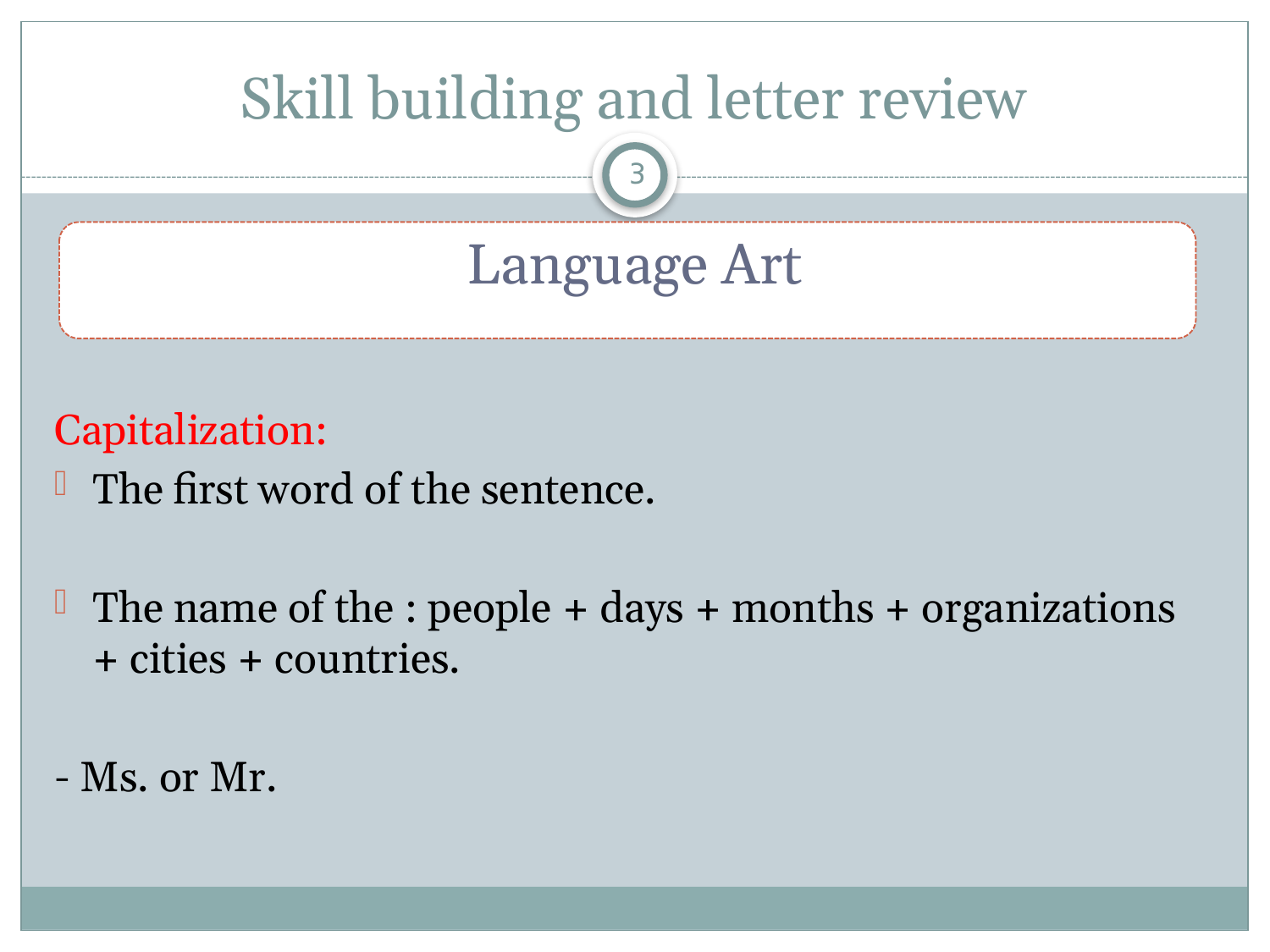

# Skill building and letter review
3

Capitalization:
The first word of the sentence.

The name of the : people + days + months + organizations + cities + countries.

- Ms. or Mr.

Language Art